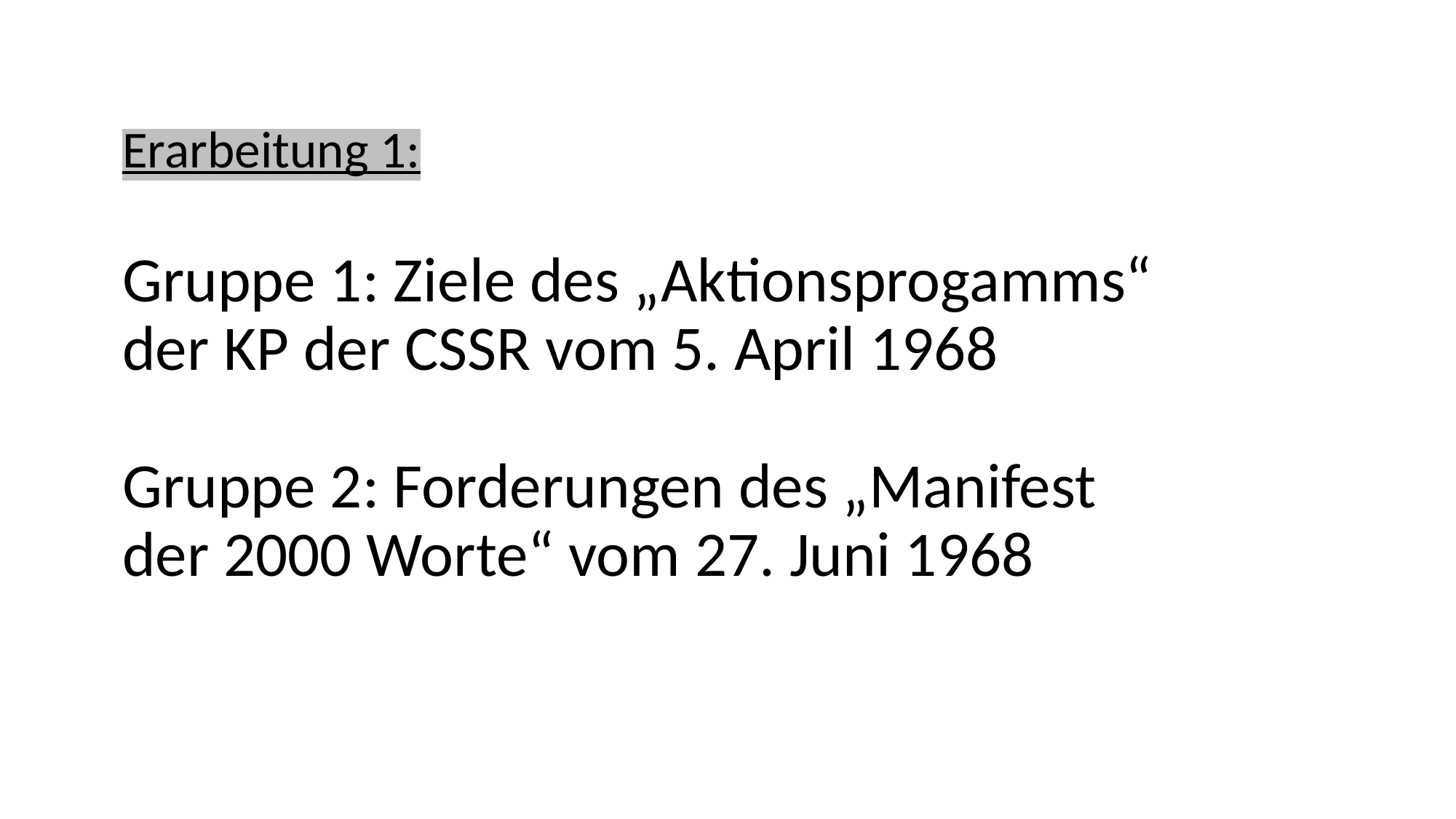

# Erarbeitung 1: Gruppe 1: Ziele des „Aktionsprogamms“ der KP der CSSR vom 5. April 1968 Gruppe 2: Forderungen des „Manifest der 2000 Worte“ vom 27. Juni 1968